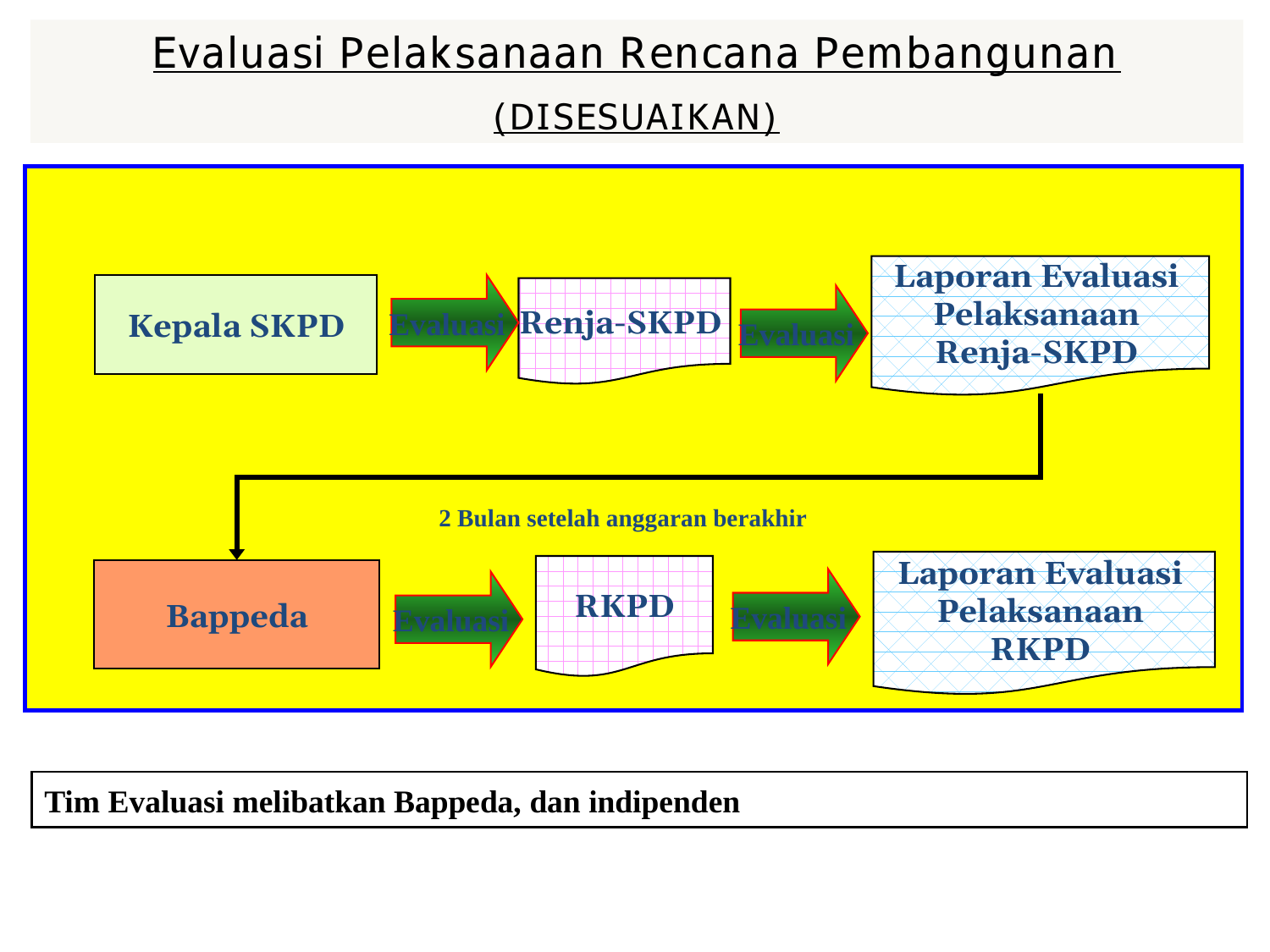

Evaluasi Pelaksanaan Rencana Pembangunan
(DISESUAIKAN)

Laporan Evaluasi
Pelaksanaan
Renja-SKPD
Evaluasi
Kepala SKPD
Renja-SKPD
Evaluasi
2 Bulan setelah anggaran berakhir
Laporan Evaluasi
Pelaksanaan
RKPD
RKPD
Bappeda
Evaluasi
Evaluasi

Tim Evaluasi melibatkan Bappeda, dan indipenden